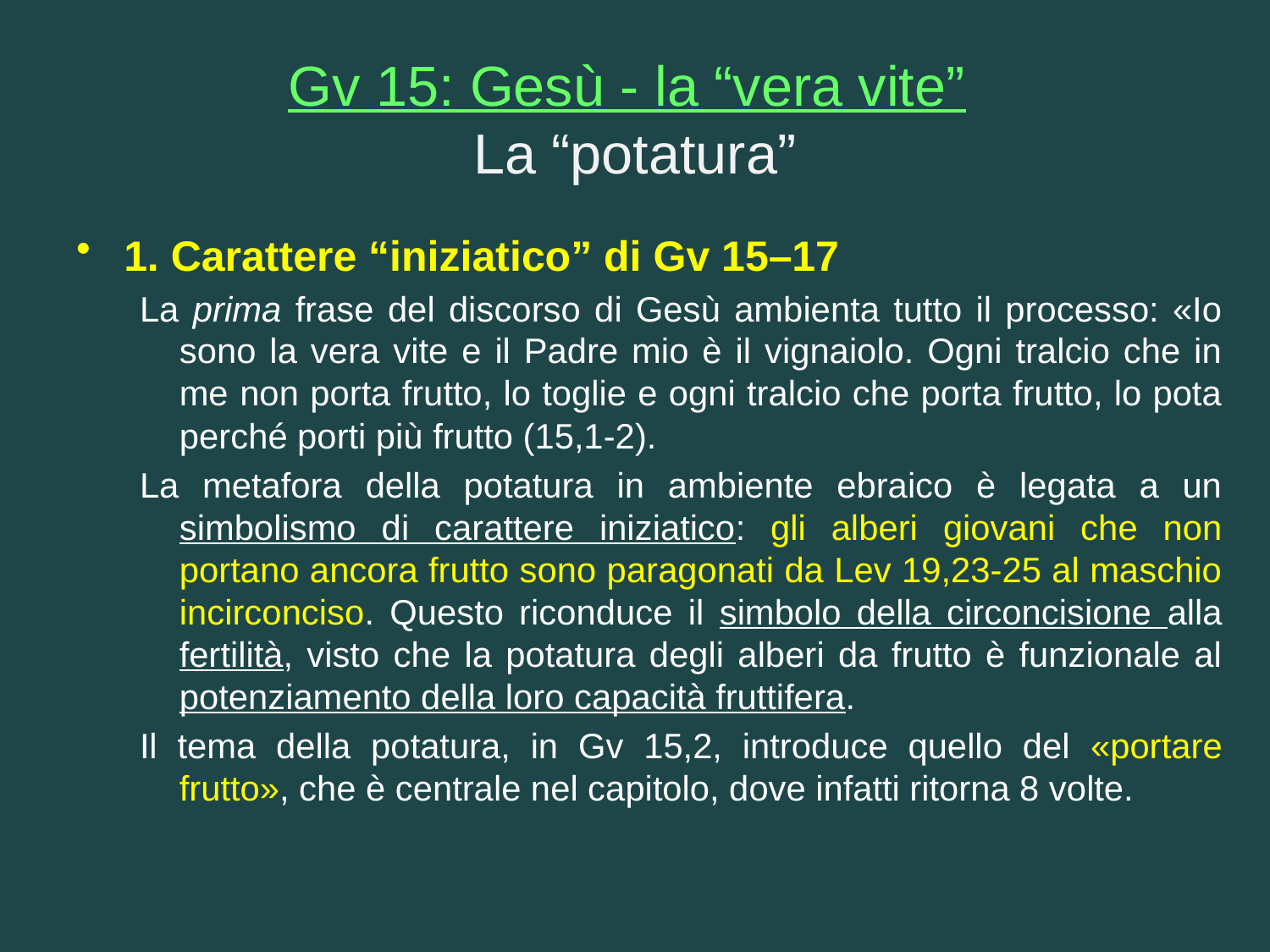

# Gv 15: Gesù - la “vera vite” La “potatura”
1. Carattere “iniziatico” di Gv 15–17
La prima frase del discorso di Gesù ambienta tutto il processo: «Io sono la vera vite e il Padre mio è il vignaiolo. Ogni tralcio che in me non porta frutto, lo toglie e ogni tralcio che porta frutto, lo pota perché porti più frutto (15,1-2).
La metafora della potatura in ambiente ebraico è legata a un simbolismo di carattere iniziatico: gli alberi giovani che non portano ancora frutto sono paragonati da Lev 19,23-25 al maschio incirconciso. Questo riconduce il simbolo della circoncisione alla fertilità, visto che la potatura degli alberi da frutto è funzionale al potenziamento della loro capacità fruttifera.
Il tema della potatura, in Gv 15,2, introduce quello del «portare frutto», che è centrale nel capitolo, dove infatti ritorna 8 volte.